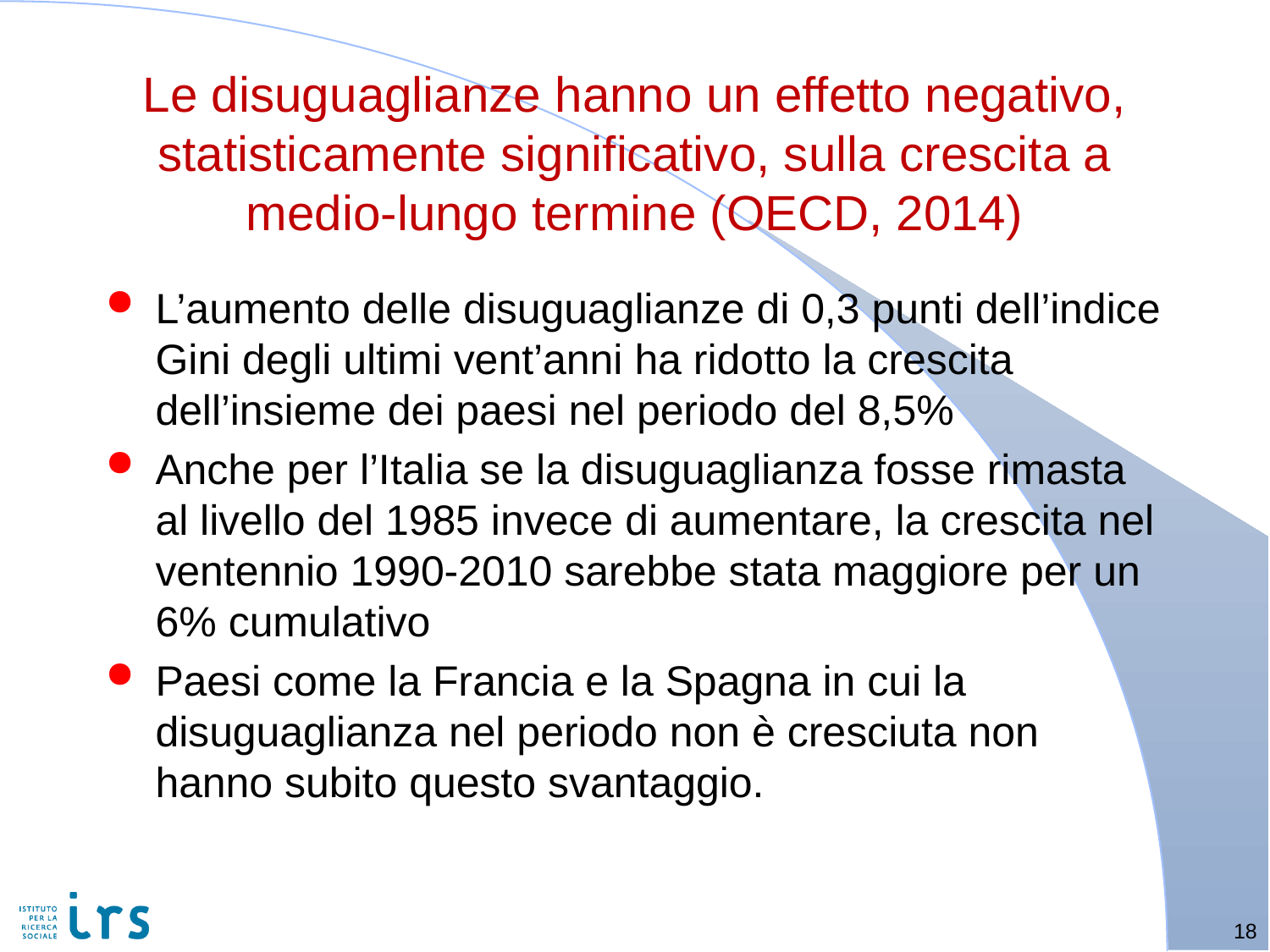

# Le disuguaglianze hanno un effetto negativo, statisticamente significativo, sulla crescita a medio-lungo termine (OECD, 2014)
L’aumento delle disuguaglianze di 0,3 punti dell’indice Gini degli ultimi vent’anni ha ridotto la crescita dell’insieme dei paesi nel periodo del 8,5%
Anche per l’Italia se la disuguaglianza fosse rimasta al livello del 1985 invece di aumentare, la crescita nel ventennio 1990-2010 sarebbe stata maggiore per un 6% cumulativo
Paesi come la Francia e la Spagna in cui la disuguaglianza nel periodo non è cresciuta non hanno subito questo svantaggio.

18